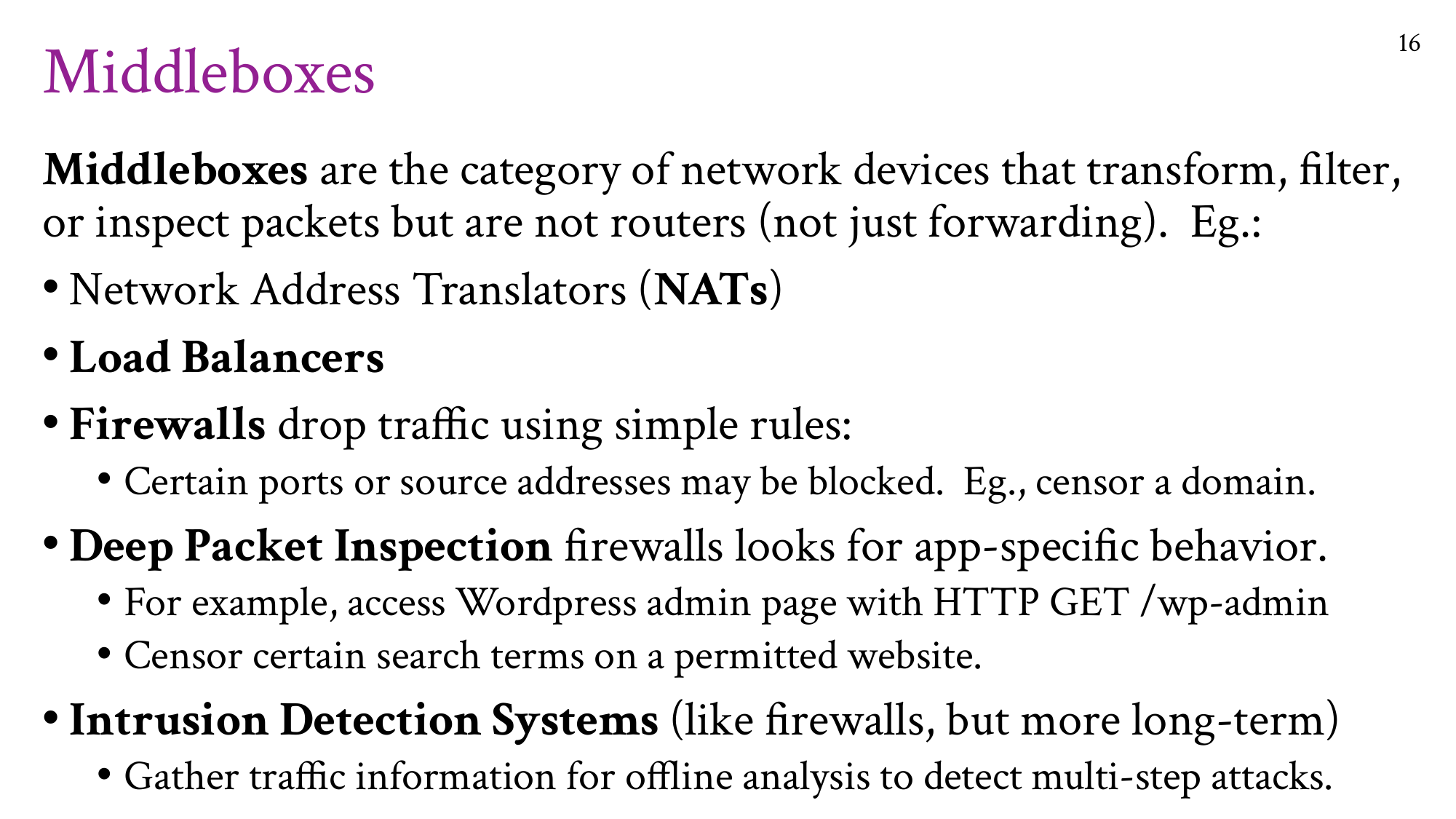

# Middleboxes
Middleboxes are the category of network devices that transform, filter, or inspect packets but are not routers (not just forwarding).  Eg.:
Network Address Translators (NATs)
Load Balancers
Firewalls drop traffic using simple rules:
Certain ports or source addresses may be blocked.  Eg., censor a domain.
Deep Packet Inspection firewalls looks for app-specific behavior.
For example, access Wordpress admin page with HTTP GET /wp-admin
Censor certain search terms on a permitted website.
Intrusion Detection Systems (like firewalls, but more long-term)
Gather traffic information for offline analysis to detect multi-step attacks.